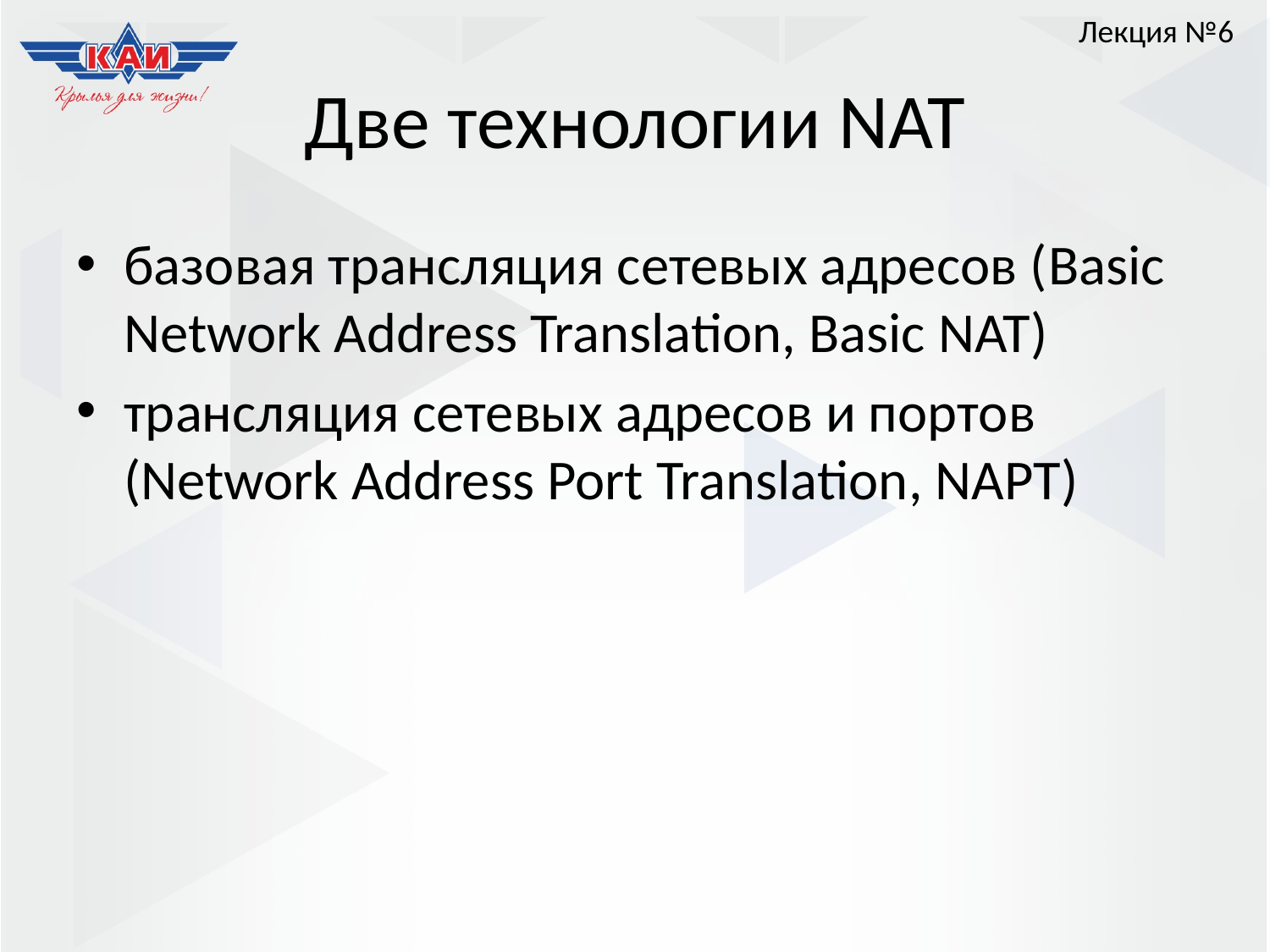

Лекция №6
# Две технологии NAT
базовая трансляция сетевых адресов (Basic Network Address Translation, Basic NAT)
трансляция сетевых адресов и портов (Network Address Port Translation, NAPT)